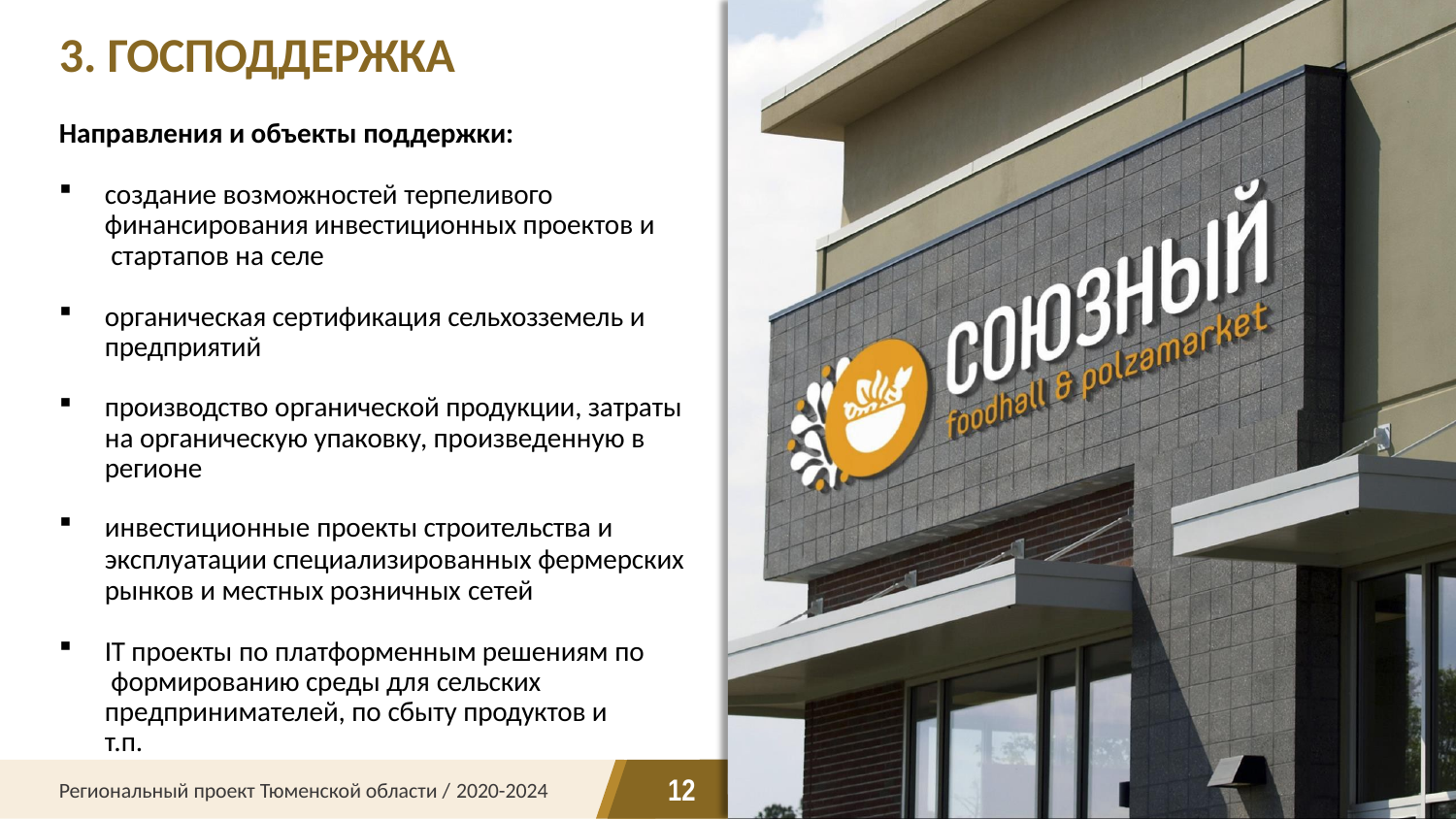

# 3. ГОСПОДДЕРЖКА
Направления и объекты поддержки:

создание возможностей терпеливого  финансирования инвестиционных проектов и  стартапов на селе

органическая сертификация сельхозземель и  предприятий

производство органической продукции, затраты  на органическую упаковку, произведенную в
регионе

инвестиционные проекты строительства и
эксплуатации специализированных фермерских  рынков и местных розничных сетей

IT проекты по платформенным решениям по  формированию среды для сельских
предпринимателей, по сбыту продуктов и т.п.
12
Региональный проект Тюменской области / 2020-2024